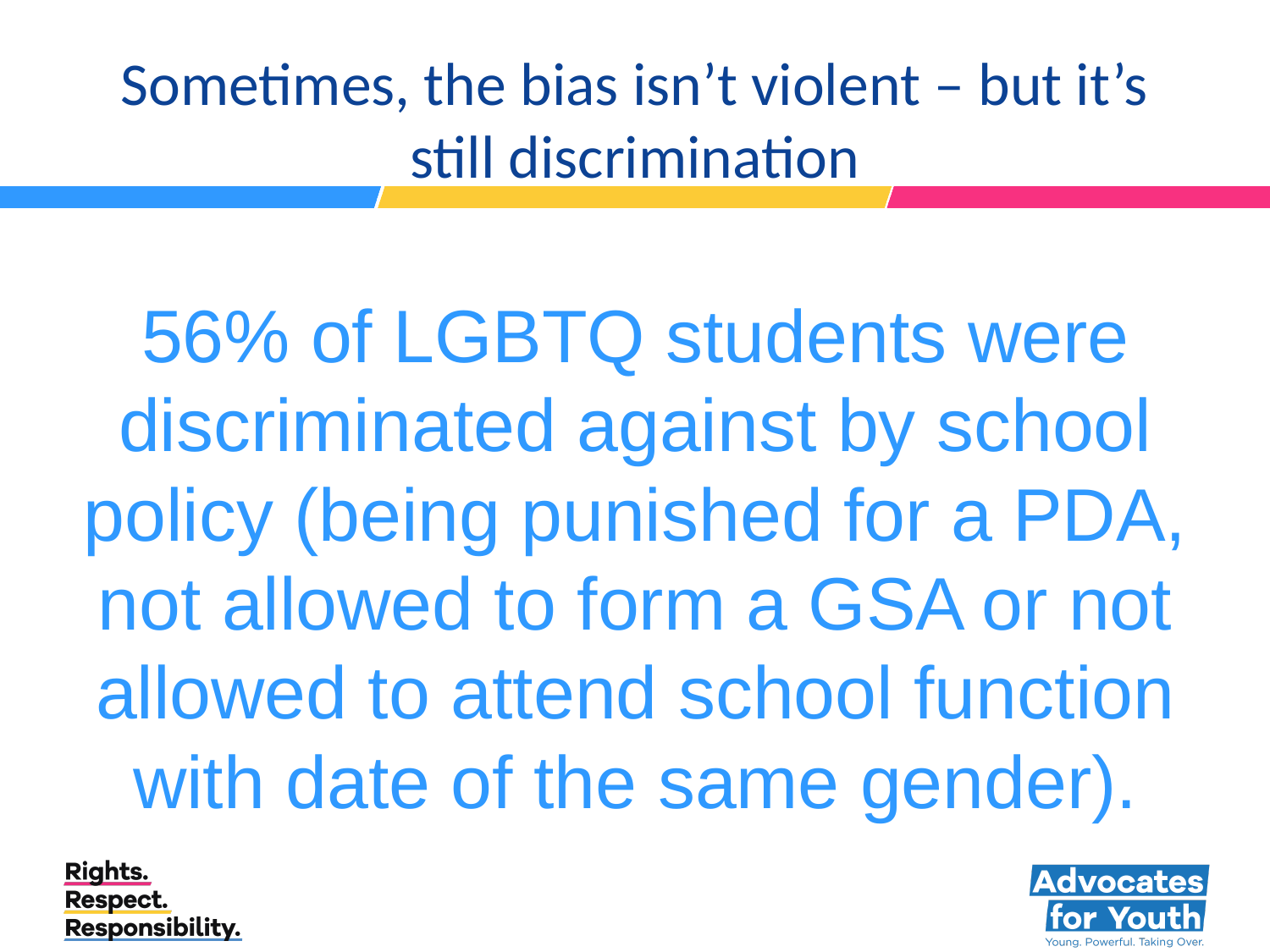

# Sometimes, the bias isn’t violent – but it’s still discrimination

56% of LGBTQ students were discriminated against by school policy (being punished for a PDA, not allowed to form a GSA or not allowed to attend school function with date of the same gender).